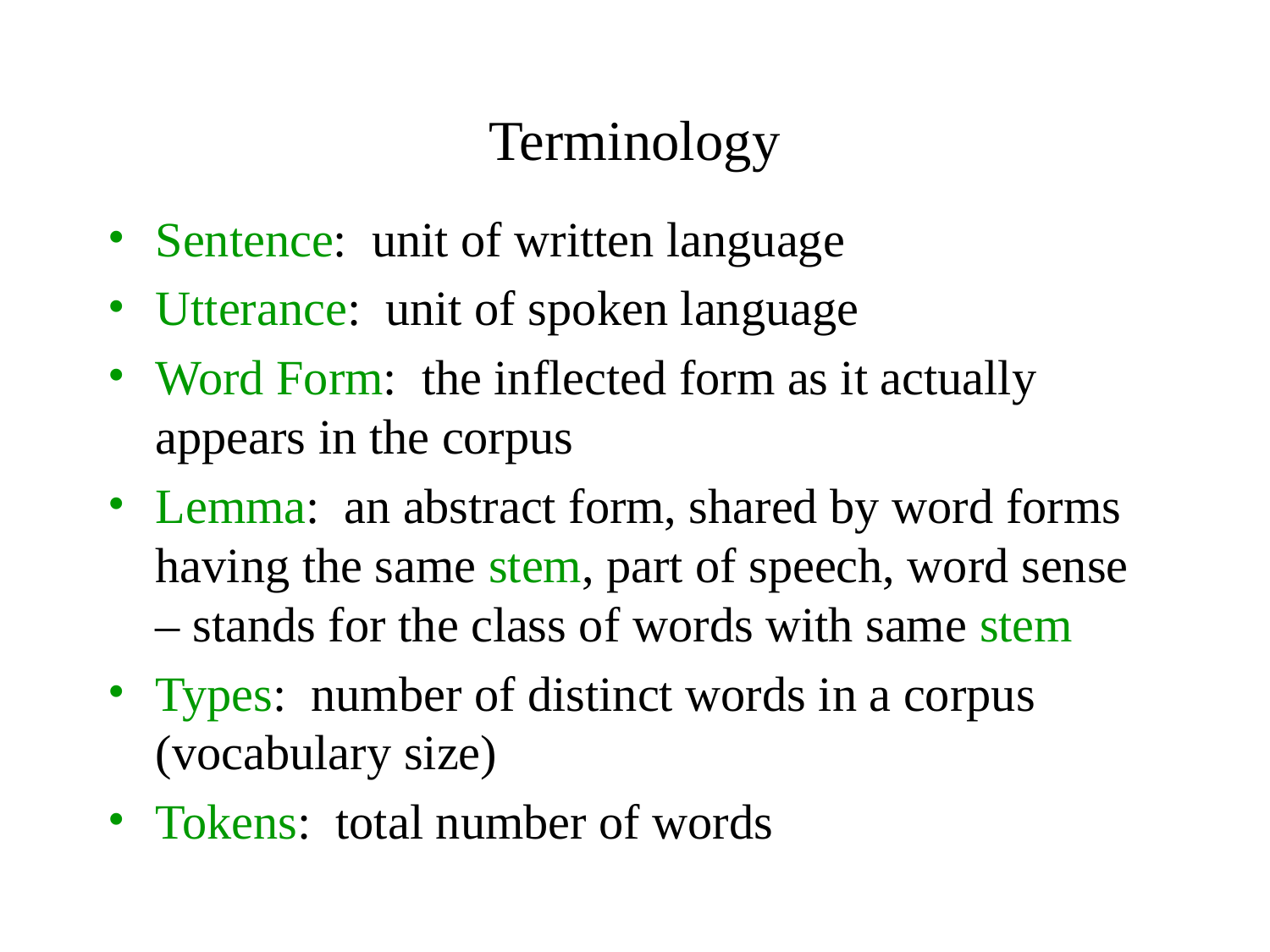

# Terminology
Sentence:  unit of written language
Utterance:  unit of spoken language
Word Form:  the inflected form as it actually appears in the corpus
Lemma:  an abstract form, shared by word forms having the same stem, part of speech, word sense – stands for the class of words with same stem
Types:  number of distinct words in a corpus (vocabulary size)
Tokens:  total number of words